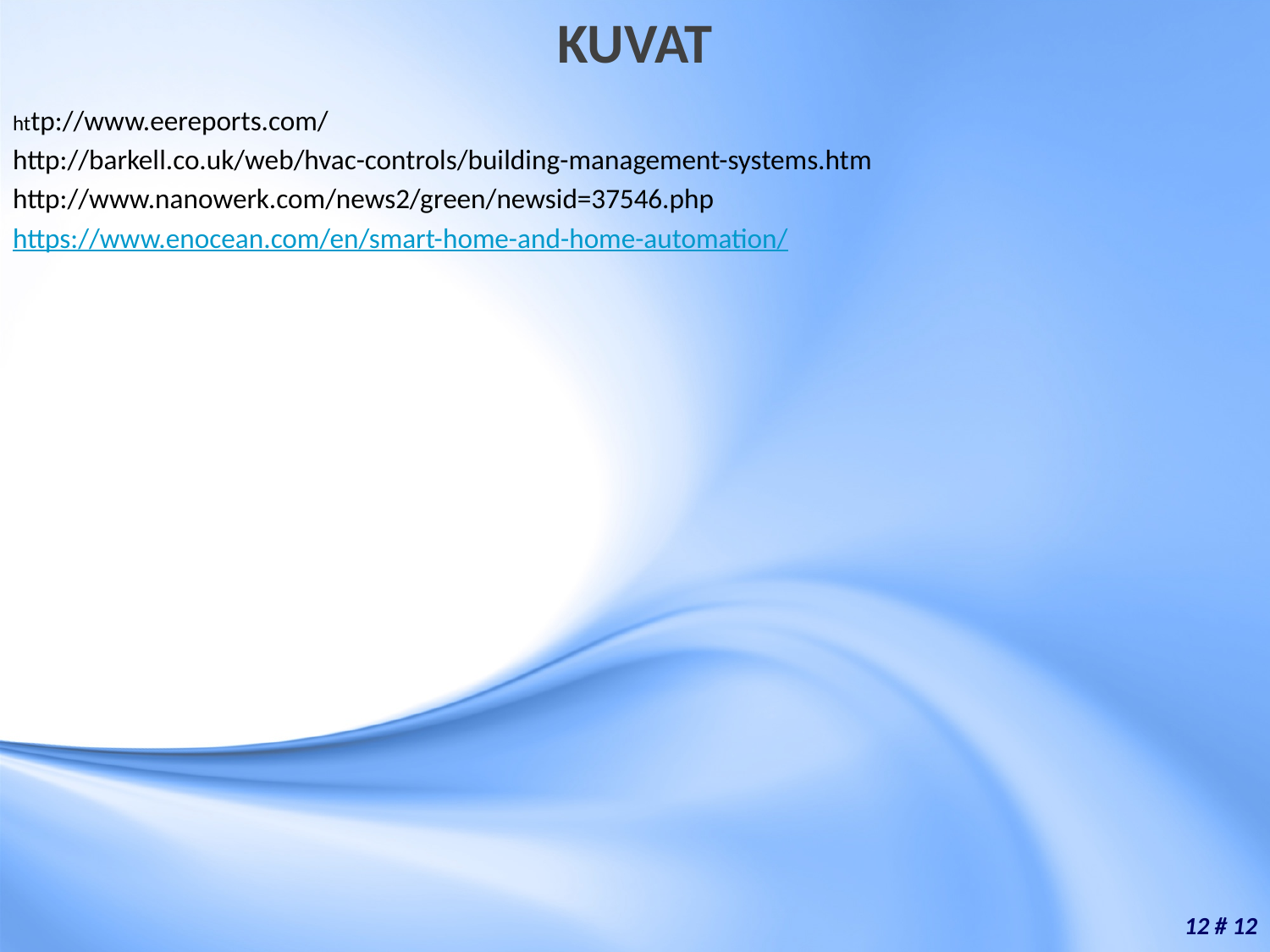

# KUVAT
http://www.eereports.com/
http://barkell.co.uk/web/hvac-controls/building-management-systems.htm
http://www.nanowerk.com/news2/green/newsid=37546.php
https://www.enocean.com/en/smart-home-and-home-automation/

12 # 12